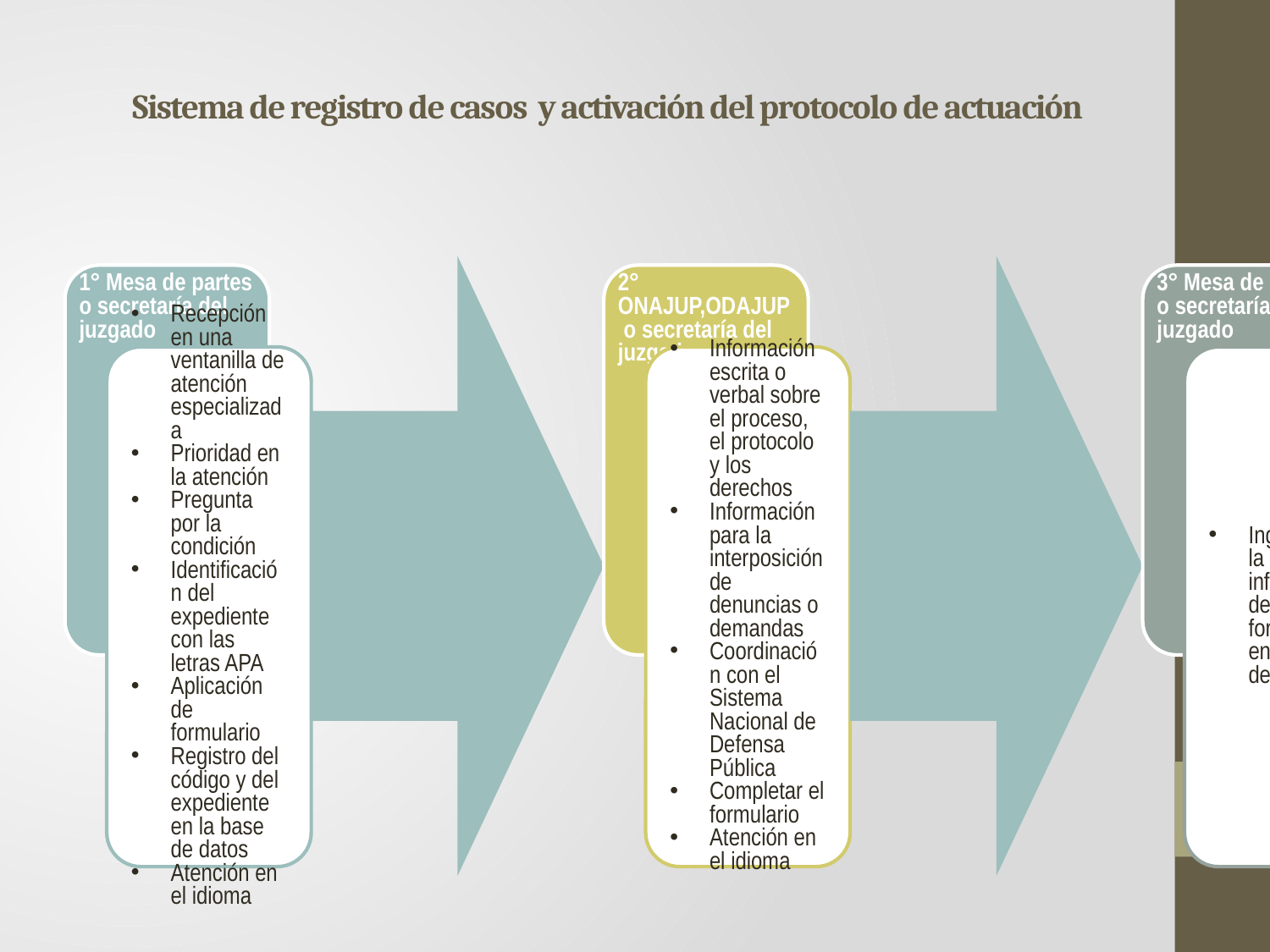

# Sistema de registro de casos  y activación del protocolo de actuación
Prioridad en la atención
Identificación del expediente con las letras APA
Aplicación de formulario
Registro del código y del expediente en la base de datos
Atención en el idioma
Información para la interposición de denuncias o demandas
Coordinación con el Sistema Nacional de Defensa Pública
Completar el formulario
Atención en el idioma
Activación del protocolo de actuación
Pregunta por la condición